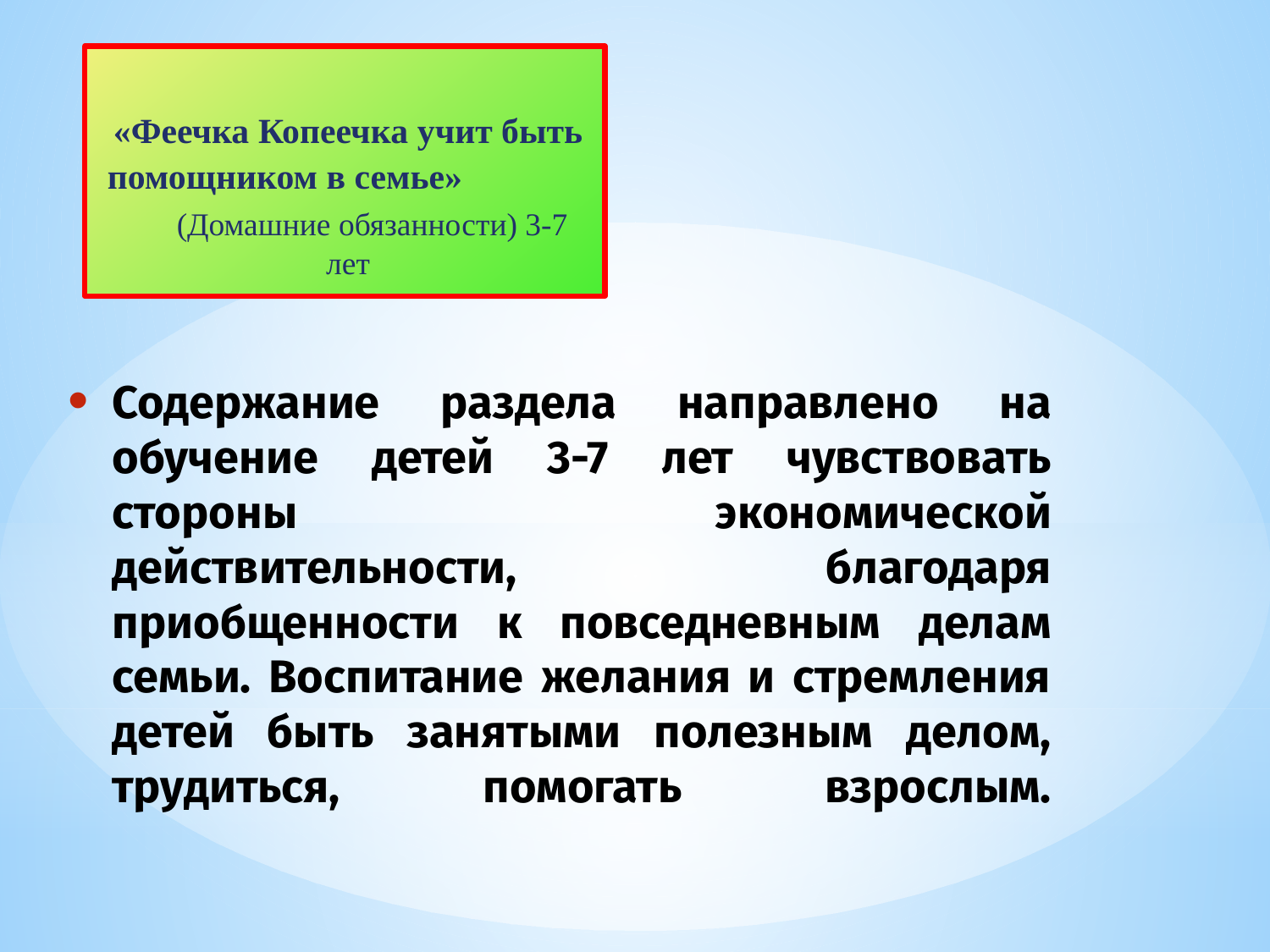

«Феечка Копеечка учит быть помощником в семье»                   (Домашние обязанности) 3-7 лет

# Содержание раздела направлено на обучение детей 3-7 лет чувствовать стороны экономической действительности, благодаря приобщенности к повседневным делам семьи. Воспитание желания и стремления детей быть занятыми полезным делом, трудиться, помогать взрослым.